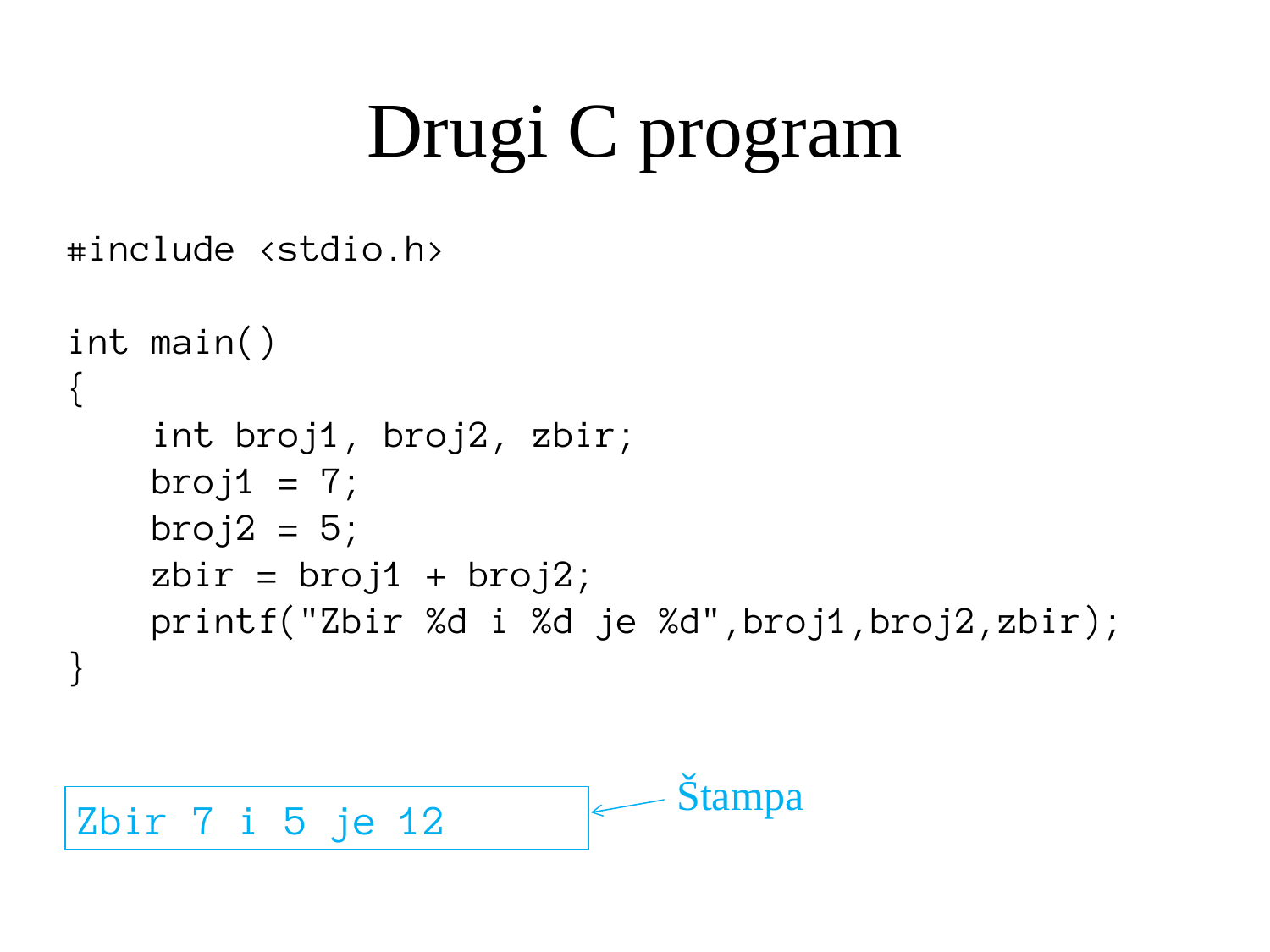

# Drugi C program
#include <stdio.h>

int main()
{
    int broj1, broj2, zbir;
    broj1 = 7;
    broj2 = 5;
    zbir = broj1 + broj2;
    printf("Zbir %d i %d je %d",broj1,broj2,zbir);
}
Štampa
Zbir 7 i 5 je 12